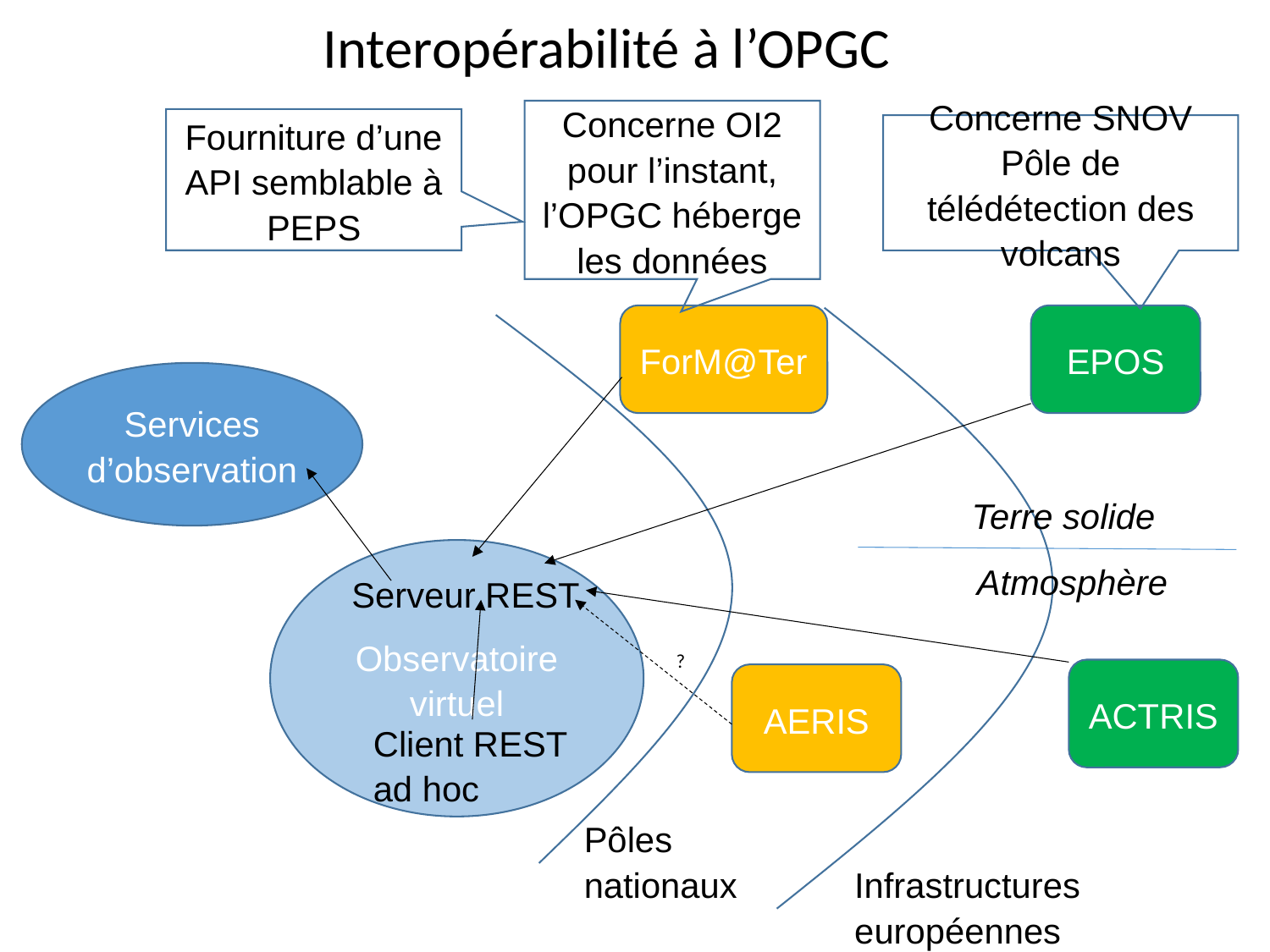

Interopérabilité à l’OPGC
Concerne OI2 pour l’instant, l’OPGC héberge les données
Fourniture d’une API semblable à PEPS
Concerne SNOV Pôle de télédétection des volcans
ForM@Ter
EPOS

Services d’observation
Terre solide
Observatoire virtuel
Atmosphère
Serveur REST
ACTRIS
AERIS
Client REST ad hoc
Pôles nationaux
Infrastructures européennes
?